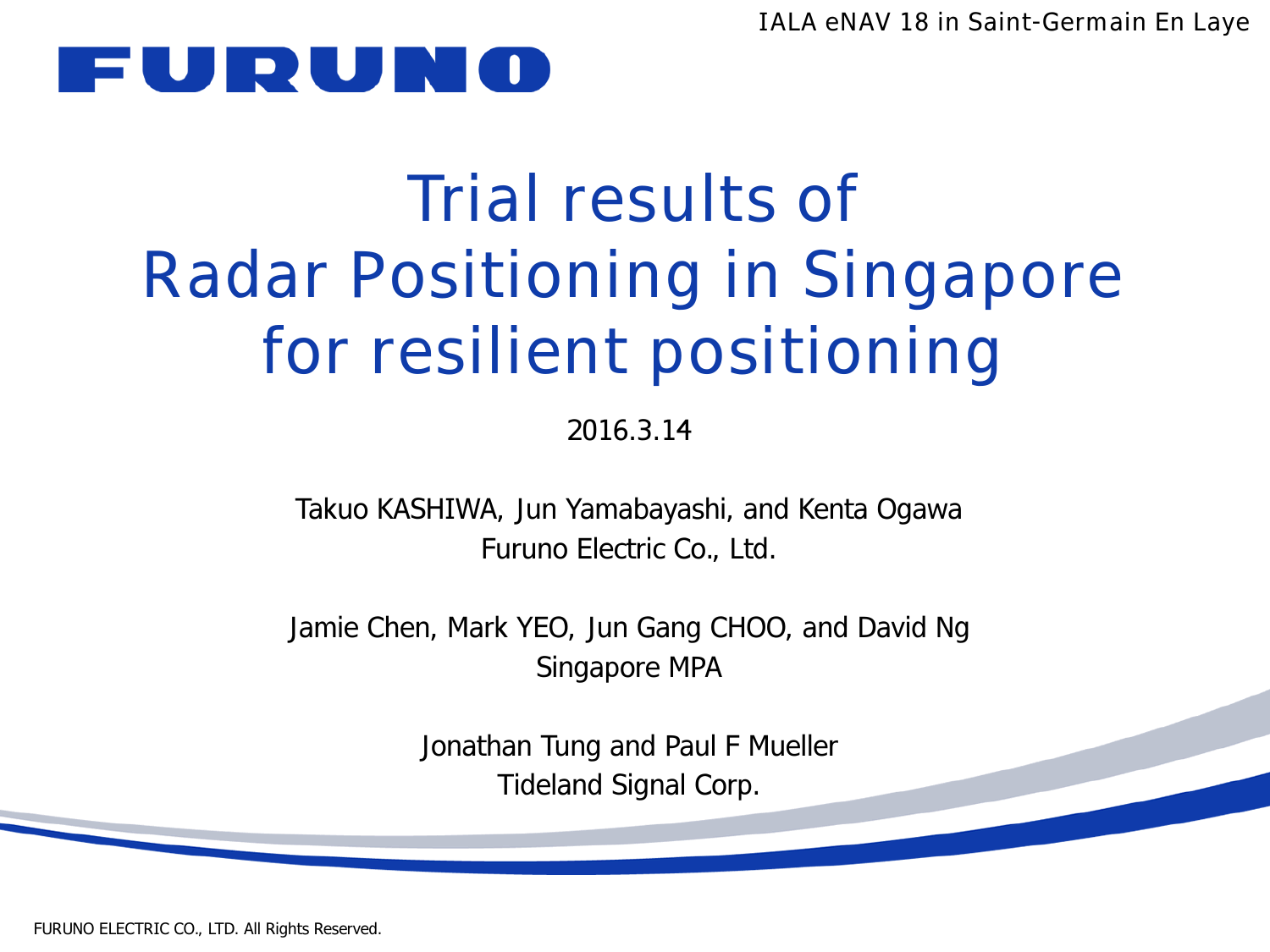

IALA eNAV 18 in Saint-Germain En Laye
# Trial results of Radar Positioning in Singapore for resilient positioning
2016.3.14

Takuo KASHIWA, Jun Yamabayashi, and Kenta Ogawa
Furuno Electric Co., Ltd.

Jamie Chen, Mark YEO, Jun Gang CHOO, and David Ng
Singapore MPA

Jonathan Tung and Paul F Mueller
Tideland Signal Corp.